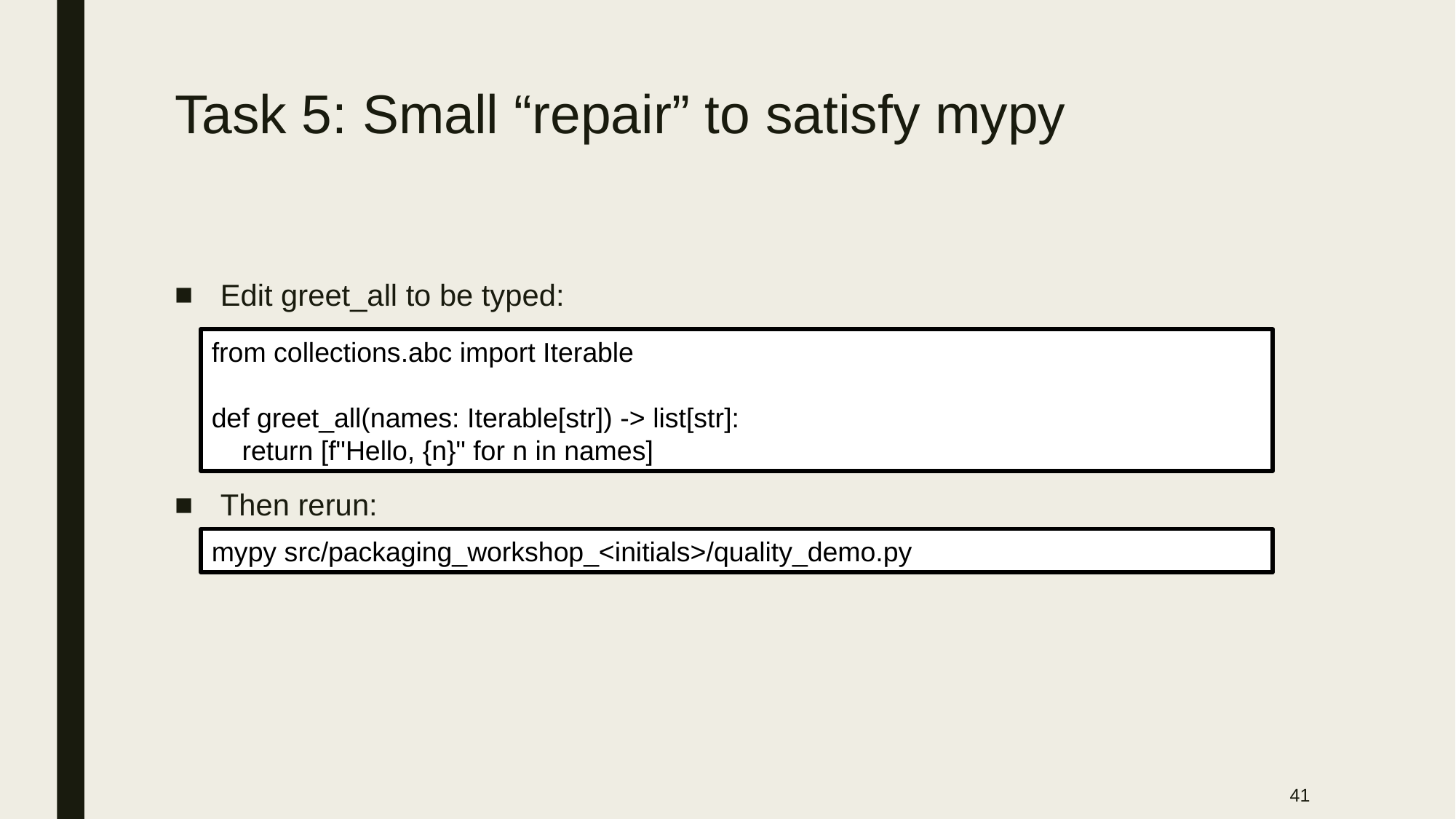

# Task 5: Small “repair” to satisfy mypy
Edit greet_all to be typed:

Then rerun:
from collections.abc import Iterable

def greet_all(names: Iterable[str]) -> list[str]:
    return [f"Hello, {n}" for n in names]
mypy src/packaging_workshop_<initials>/quality_demo.py
41